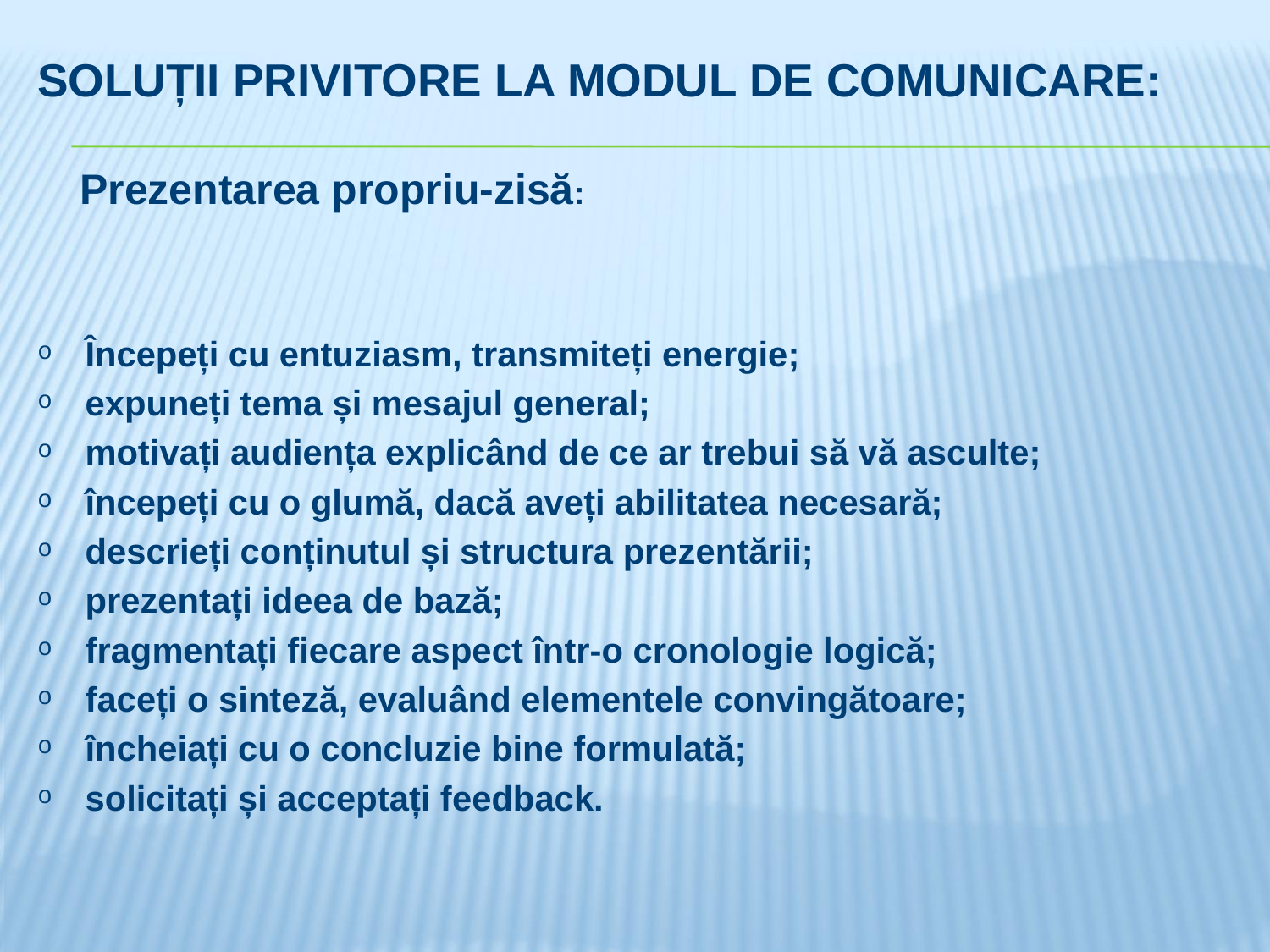

# Soluții privitore la modul de comunicare:
Prezentarea propriu-zisă:

Începeți cu entuziasm, transmiteți energie;
expuneți tema și mesajul general;
motivați audiența explicând de ce ar trebui să vă asculte;
începeți cu o glumă, dacă aveți abilitatea necesară;
descrieți conținutul și structura prezentării;
prezentați ideea de bază;
fragmentați fiecare aspect într-o cronologie logică;
faceți o sinteză, evaluând elementele convingătoare;
încheiați cu o concluzie bine formulată;
solicitați și acceptați feedback.